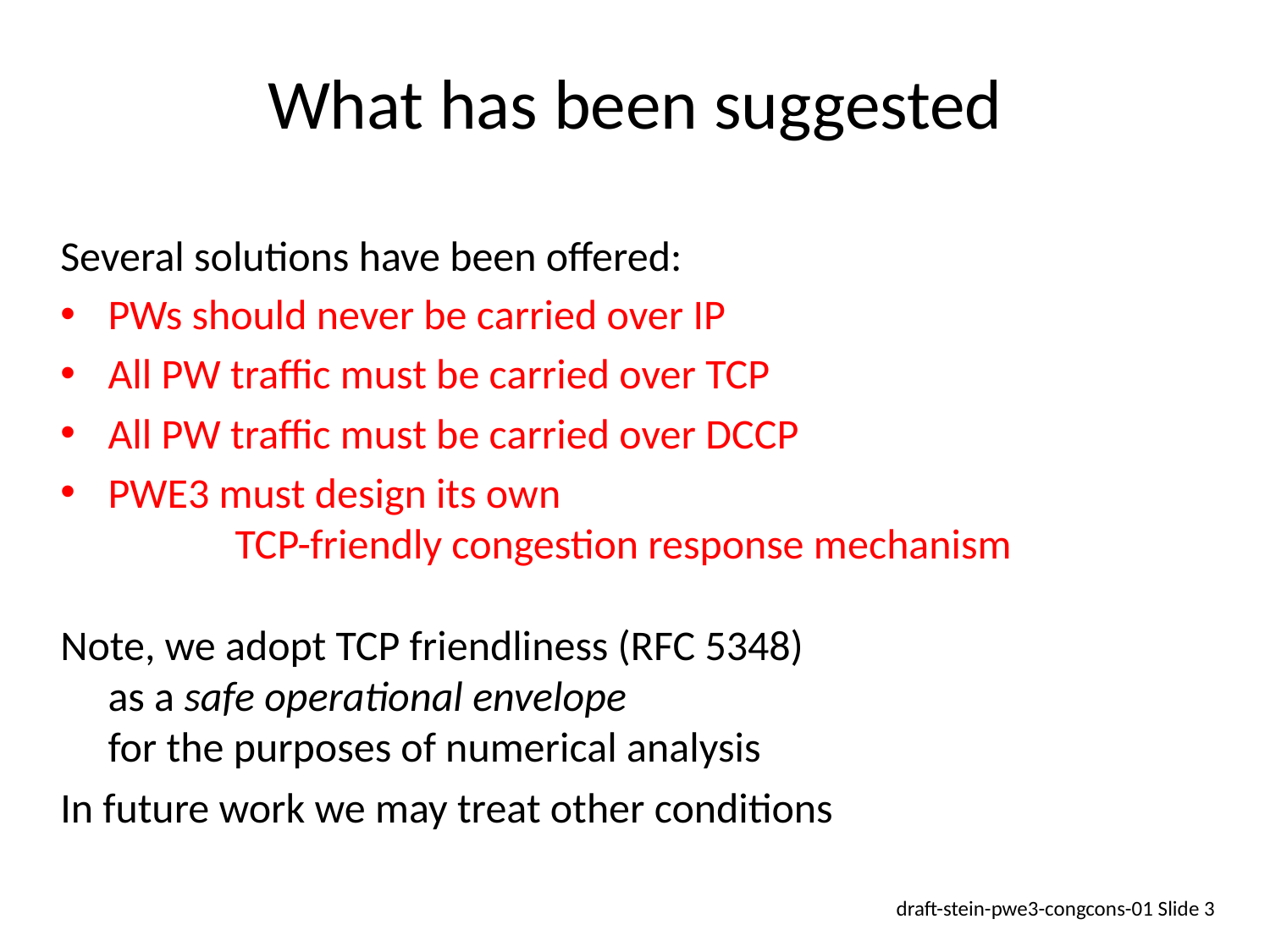

# What has been suggested
Several solutions have been offered:
PWs should never be carried over IP
All PW traffic must be carried over TCP
All PW traffic must be carried over DCCP
PWE3 must design its own
		TCP-friendly congestion response mechanism

Note, we adopt TCP friendliness (RFC 5348)
	as a safe operational envelope
	for the purposes of numerical analysis
In future work we may treat other conditions
draft-stein-pwe3-congcons-01 Slide 3